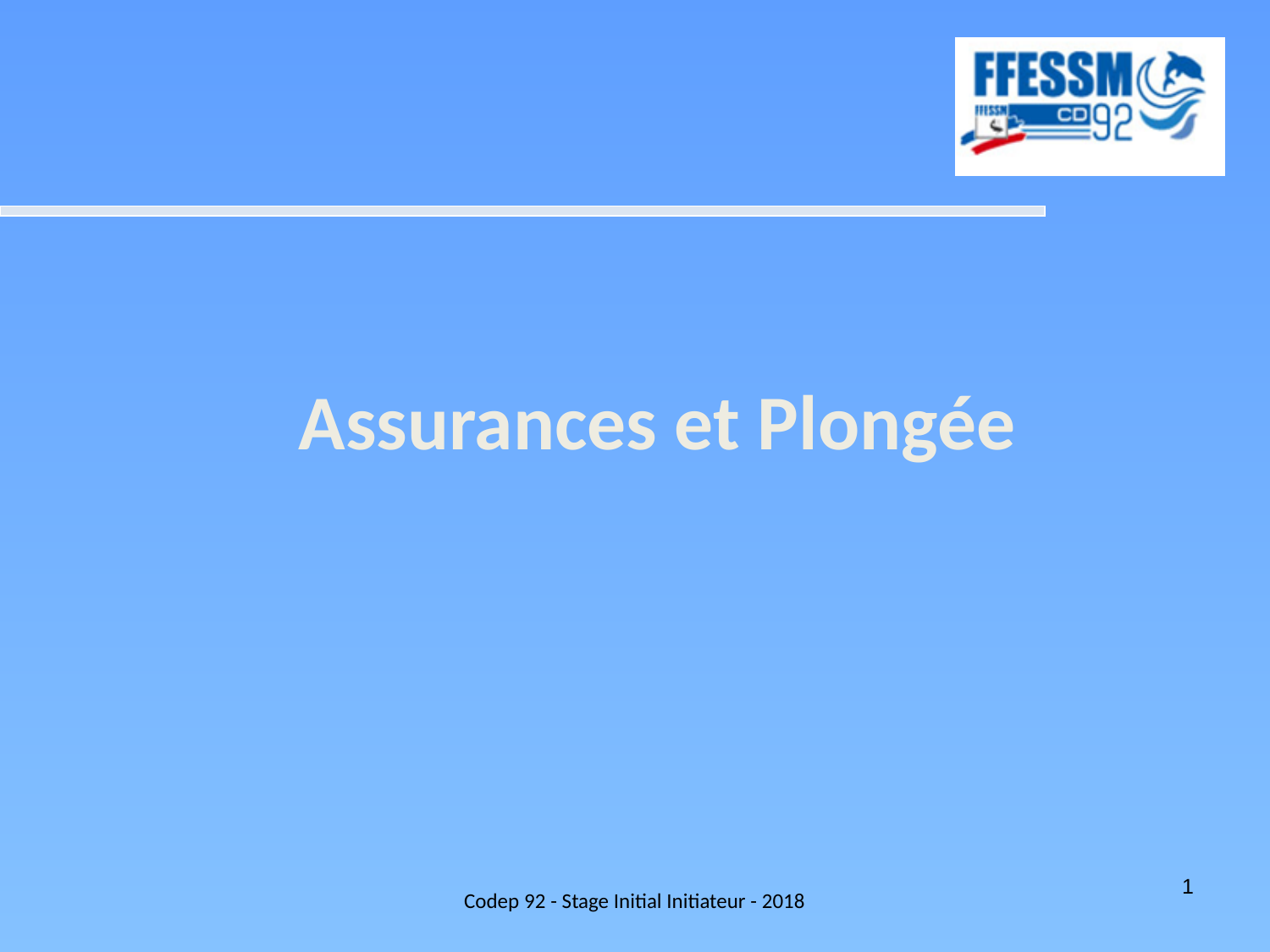

Assurances et Plongée
Codep 92 - Stage Initial Initiateur - 2018
1